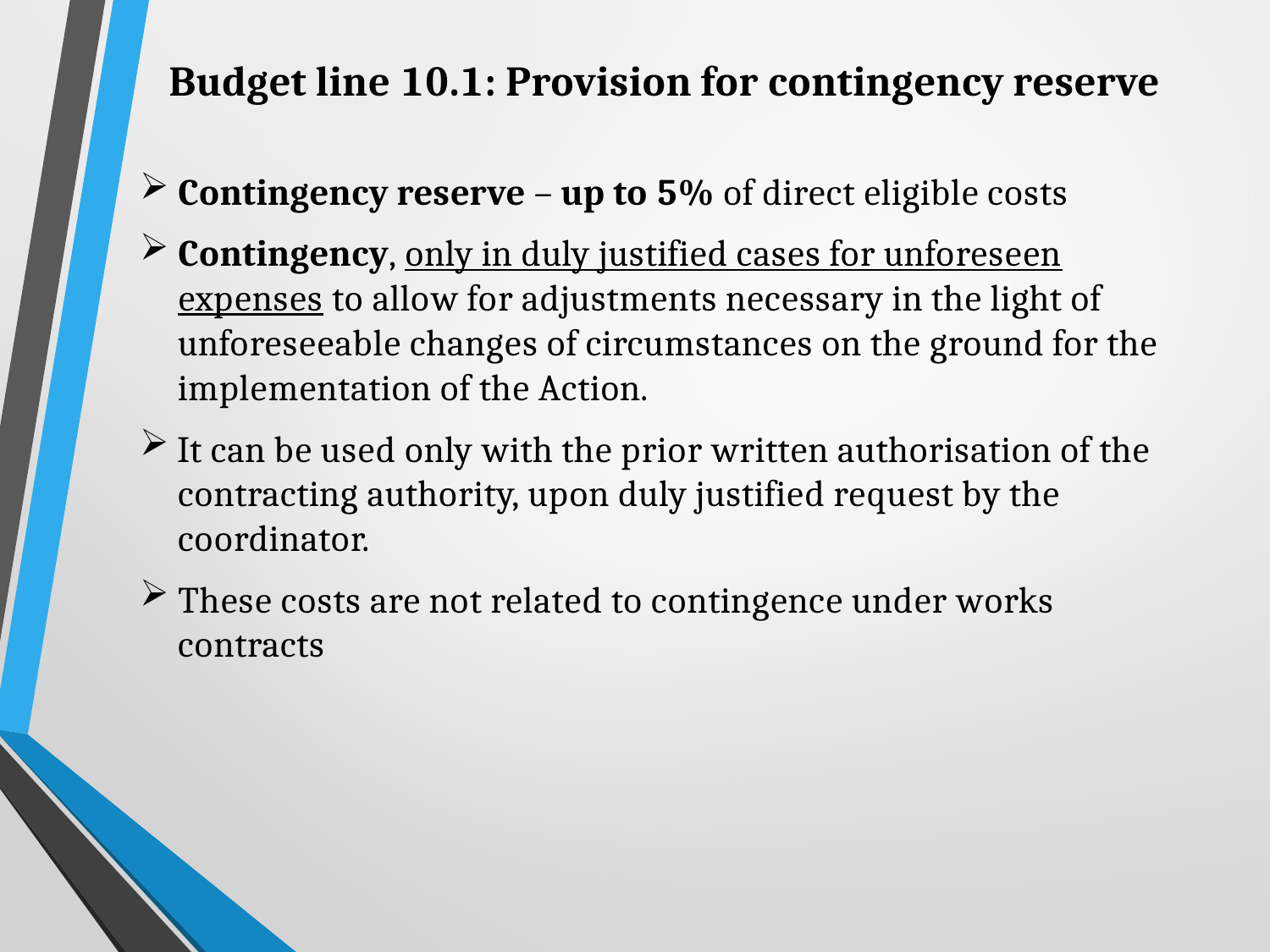

# Budget line 10.1: Provision for contingency reserve
Contingency reserve – up to 5% of direct eligible costs
Contingency, only in duly justified cases for unforeseen expenses to allow for adjustments necessary in the light of unforeseeable changes of circumstances on the ground for the implementation of the Action.
It can be used only with the prior written authorisation of the contracting authority, upon duly justified request by the coordinator.
These costs are not related to contingence under works contracts